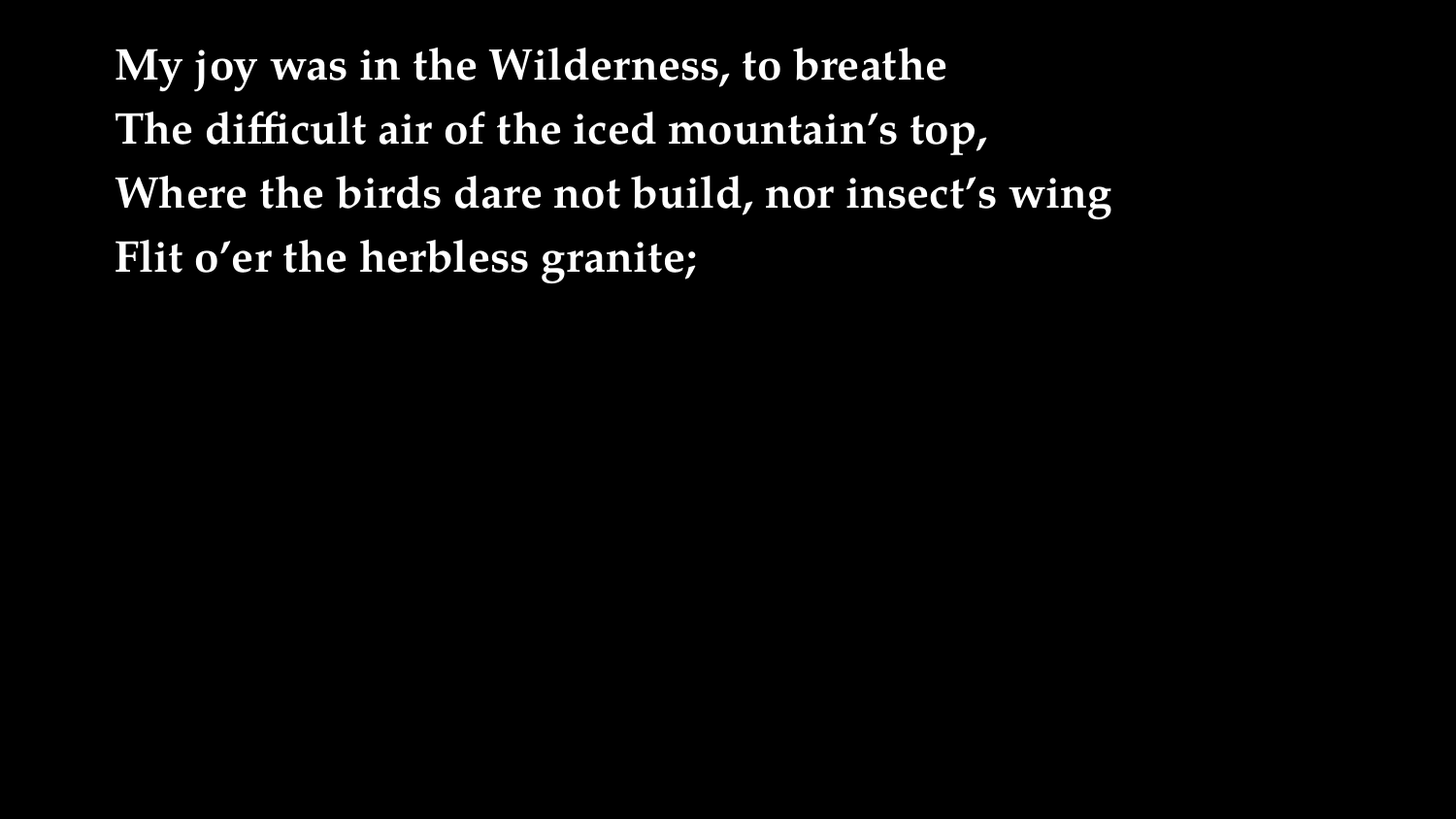

# My joy was in the Wilderness, to breathe The difficult air of the iced mountain’s top, Where the birds dare not build, nor insect’s wing Flit o’er the herbless granite;